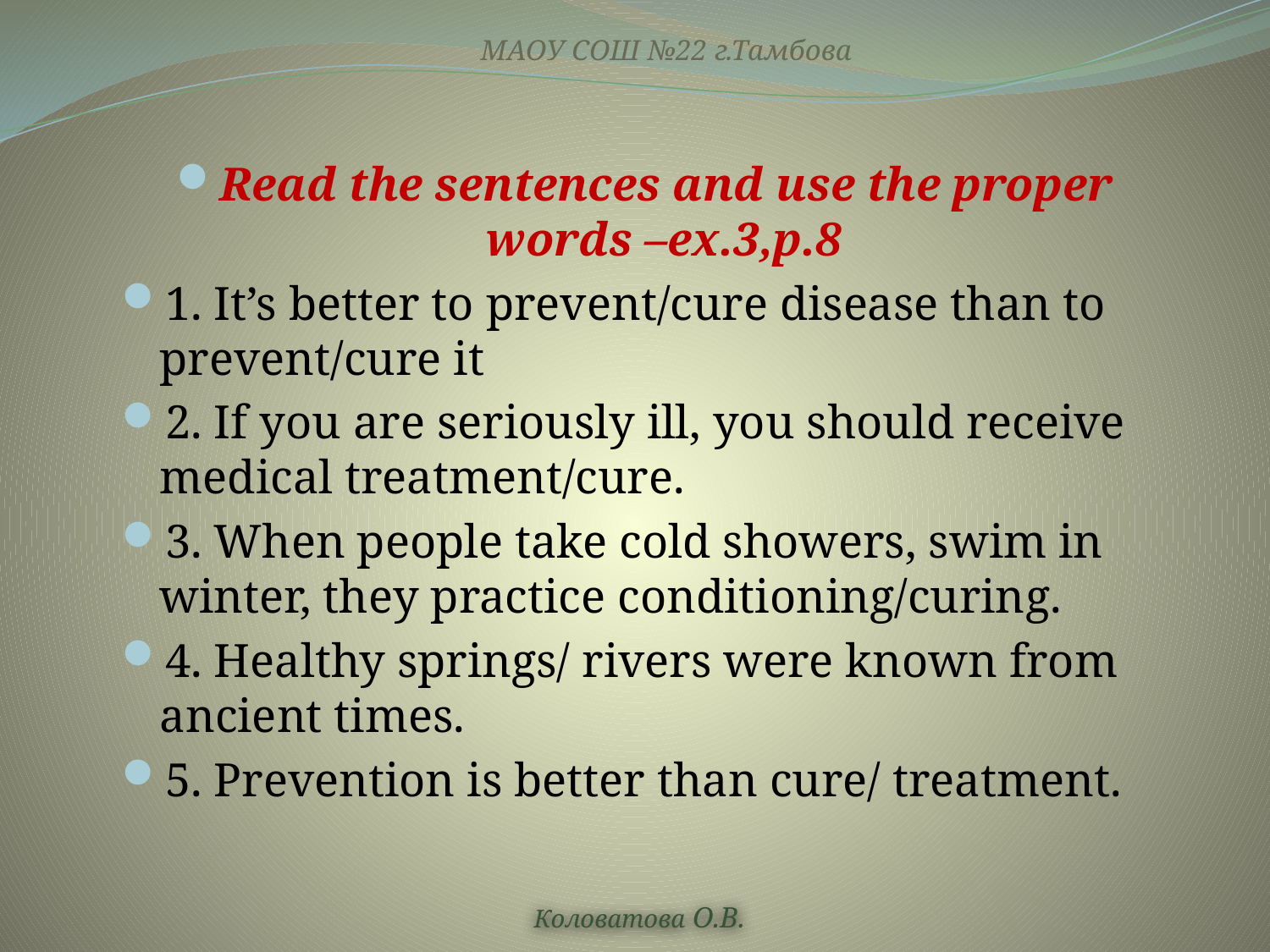

# МАОУ СОШ №22 г.Тамбова
Read the sentences and use the proper words –ex.3,p.8
1. It’s better to prevent/cure disease than to prevent/cure it
2. If you are seriously ill, you should receive medical treatment/cure.
3. When people take cold showers, swim in winter, they practice conditioning/curing.
4. Healthy springs/ rivers were known from ancient times.
5. Prevention is better than cure/ treatment.

Коловатова О.В.